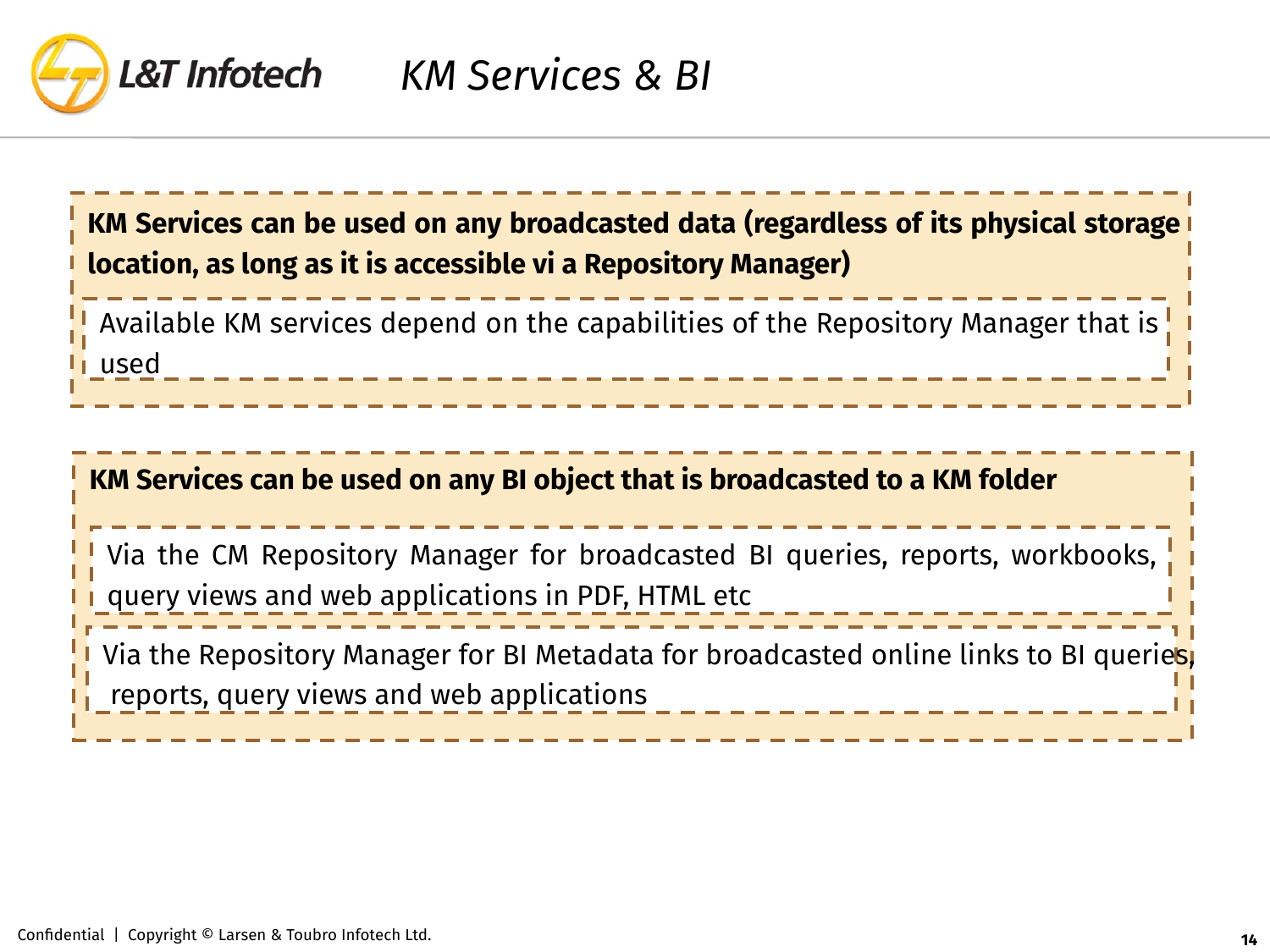

# KM Services & BI
KM Services can be used on any broadcasted data (regardless of its physical storage
location, as long as it is accessible vi a Repository Manager)

Available KM services depend on the capabilities of the Repository Manager that is
used
KM Services can be used on any BI object that is broadcasted to a KM folder

Via the CM Repository Manager for broadcasted BI queries, reports, workbooks,
query views and web applications in PDF, HTML etc
Via the Repository Manager for BI Metadata for broadcasted online links to BI queries,
 reports, query views and web applications
Confidential  |  Copyright © Larsen & Toubro Infotech Ltd.
14